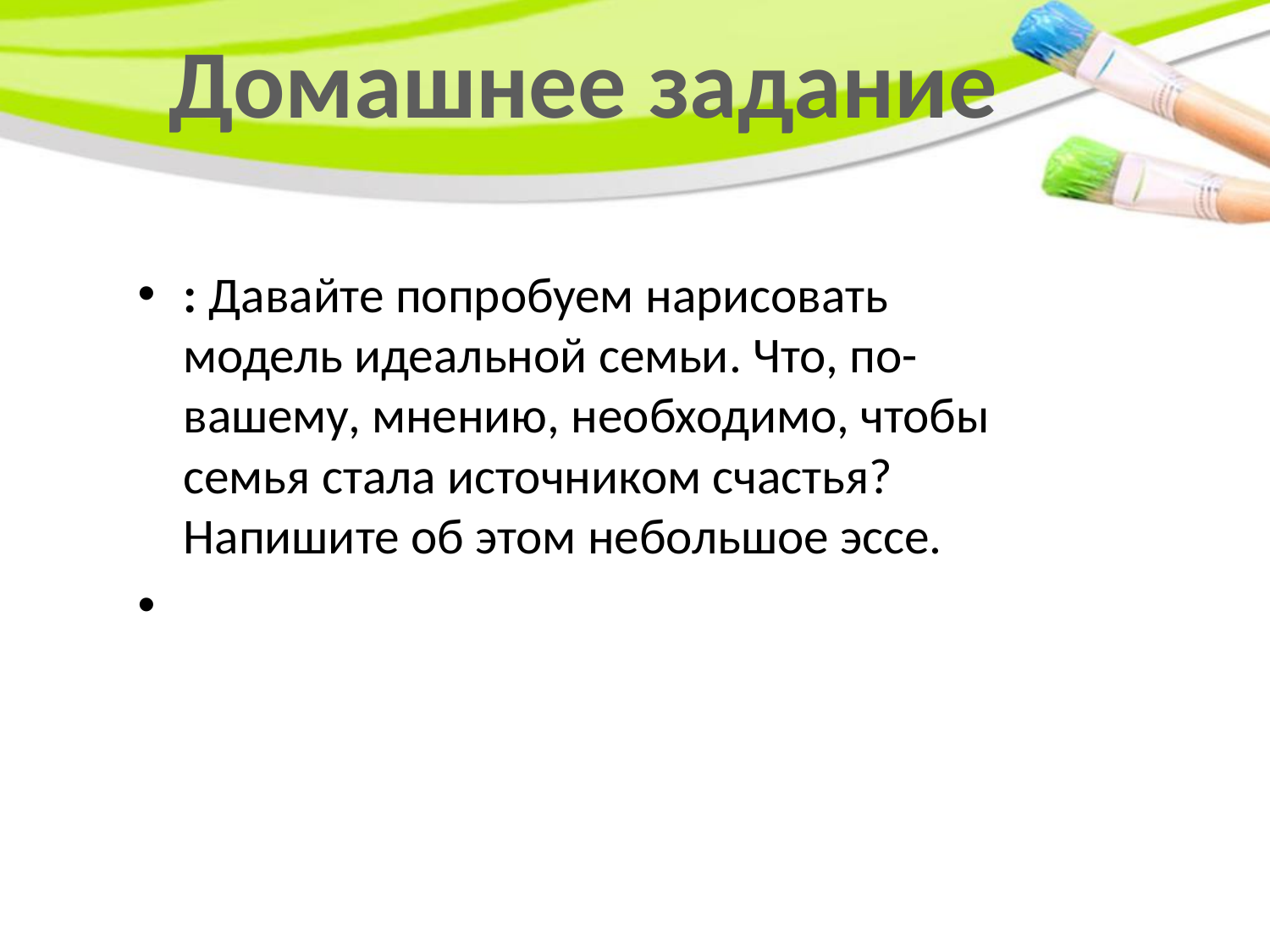

# Домашнее задание
: Давайте попробуем нарисовать модель идеальной семьи. Что, по-вашему, мнению, необходимо, чтобы семья стала источником счастья? Напишите об этом небольшое эссе.